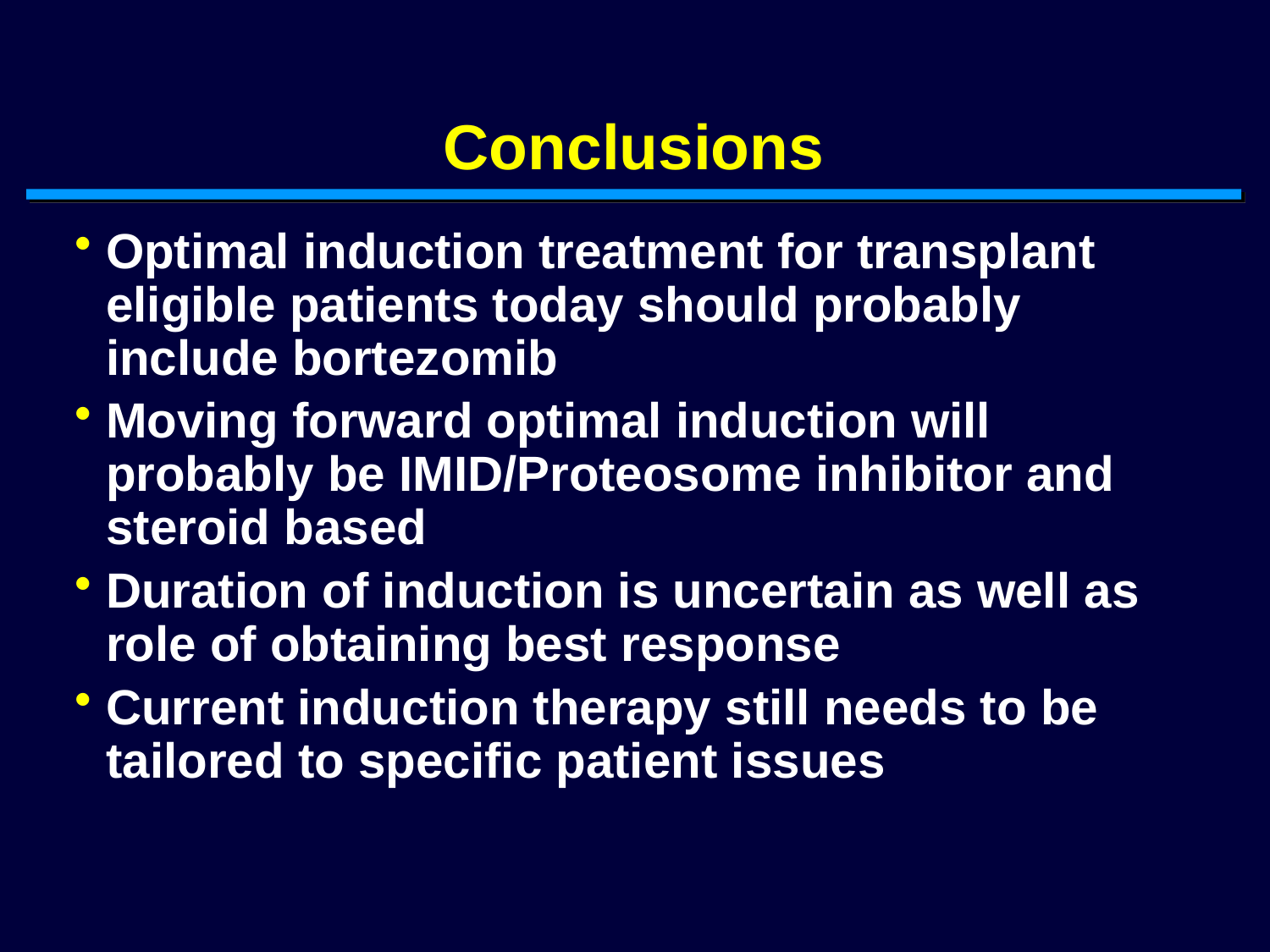

# Conclusions
Optimal induction treatment for transplant eligible patients today should probably include bortezomib
Moving forward optimal induction will probably be IMID/Proteosome inhibitor and steroid based
Duration of induction is uncertain as well as role of obtaining best response
Current induction therapy still needs to be tailored to specific patient issues